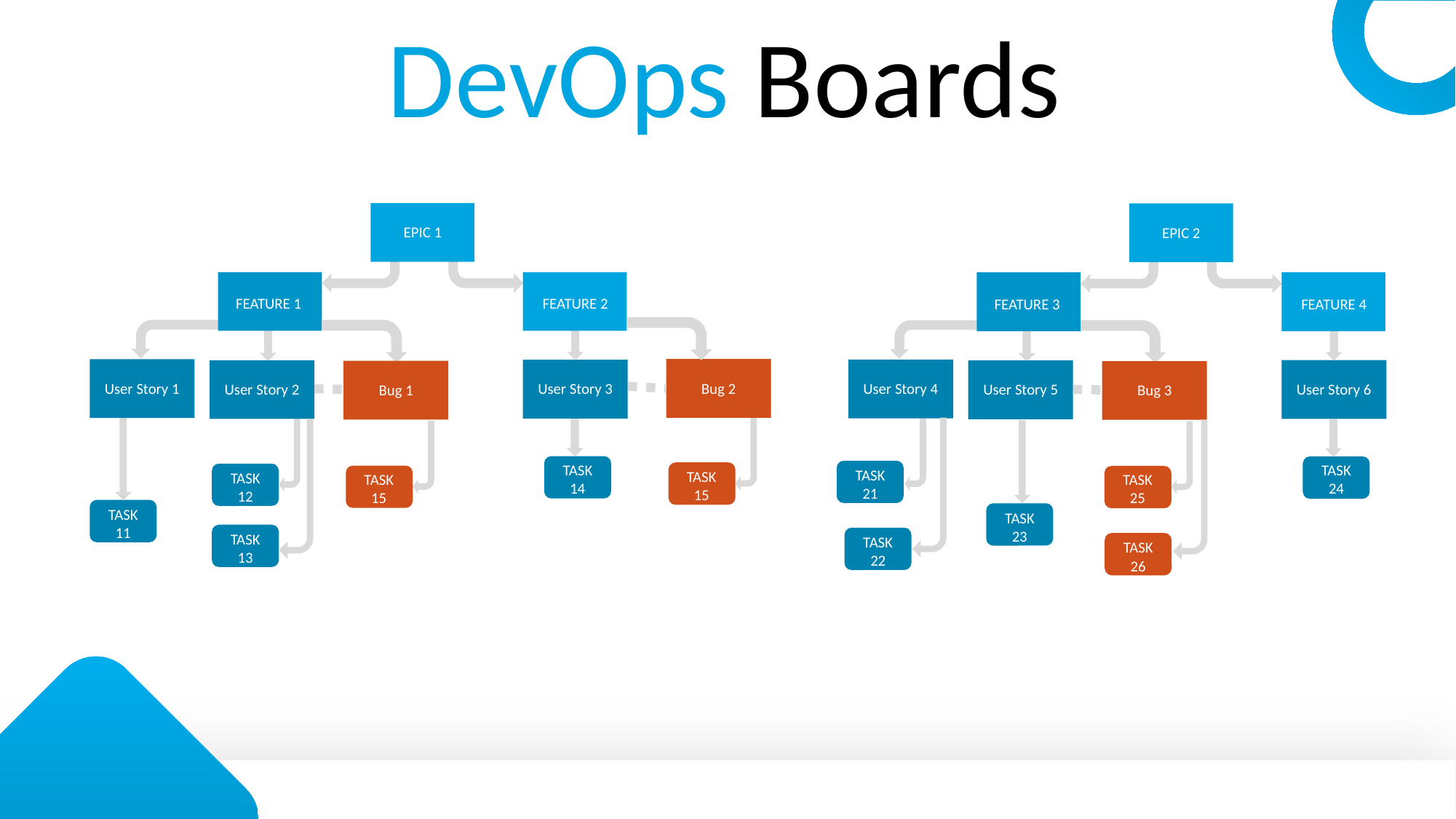

DevOps Boards

EPIC 1

FEATURE 2
FEATURE 1

User Story 1
User Story 3
Bug 2
User Story 2
Bug 1

TASK 14

TASK 15

TASK 12

TASK 15

TASK 11

TASK 13

EPIC 2

FEATURE 4
FEATURE 3

User Story 4
User Story 6
User Story 5
Bug 3

TASK 24

TASK 21

TASK 25

TASK 23

TASK 22

TASK 26